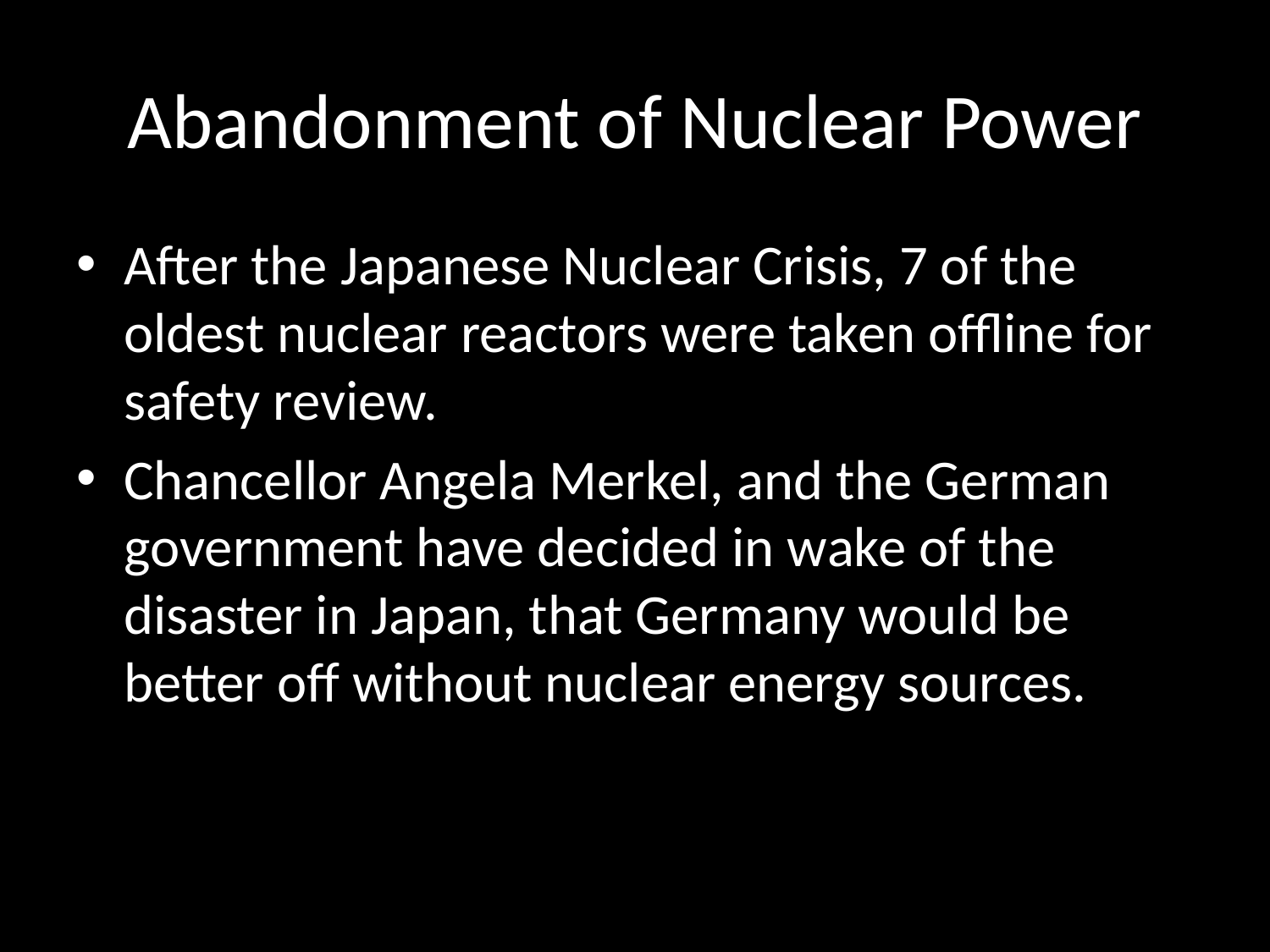

# Abandonment of Nuclear Power
After the Japanese Nuclear Crisis, 7 of the oldest nuclear reactors were taken offline for safety review.
Chancellor Angela Merkel, and the German government have decided in wake of the disaster in Japan, that Germany would be better off without nuclear energy sources.